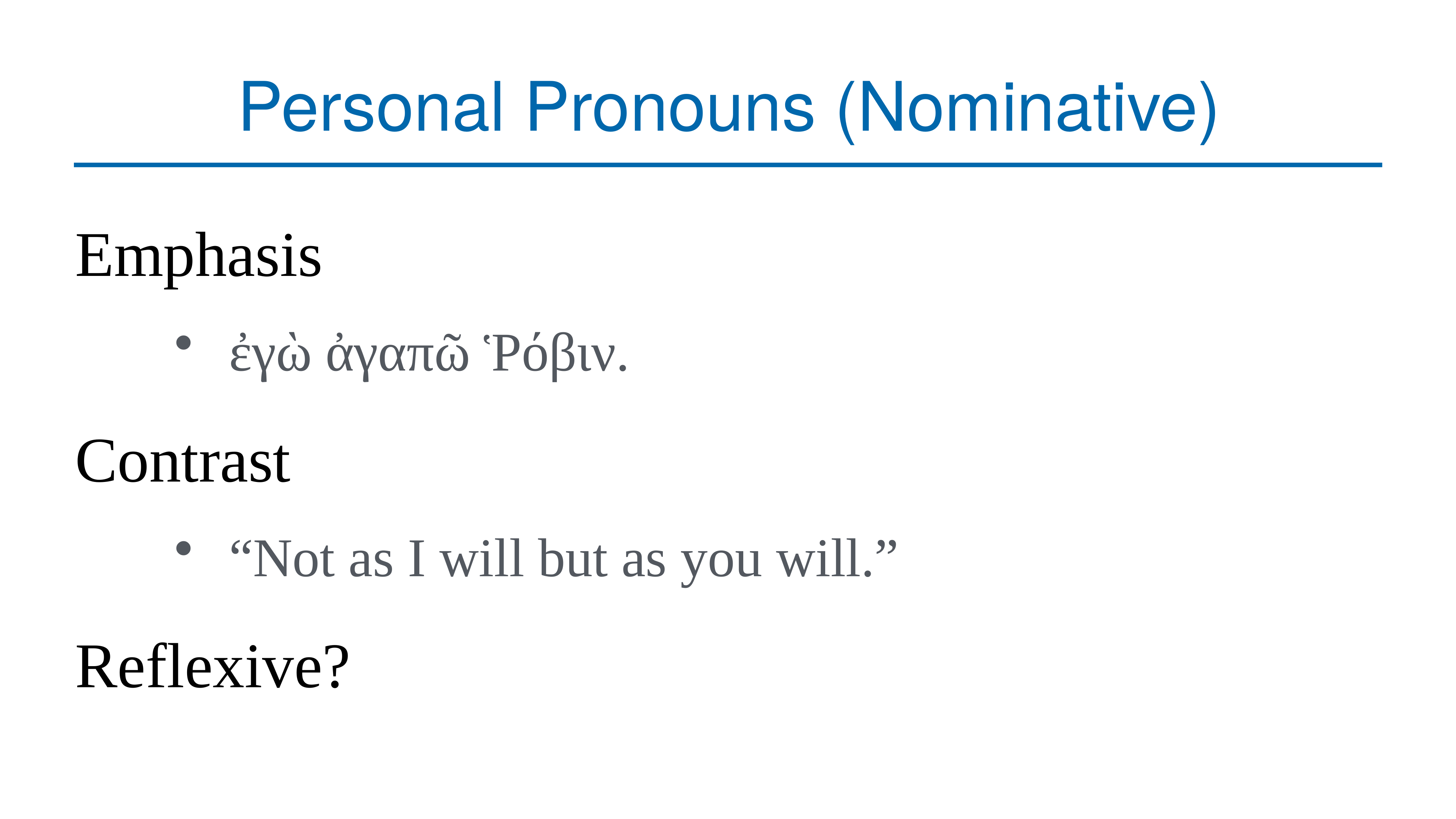

# Personal Pronouns (Nominative)
Emphasis
ἐγὼ ἀγαπῶ Ῥόβιν.
Contrast
“Not as I will but as you will.”
Reflexive?